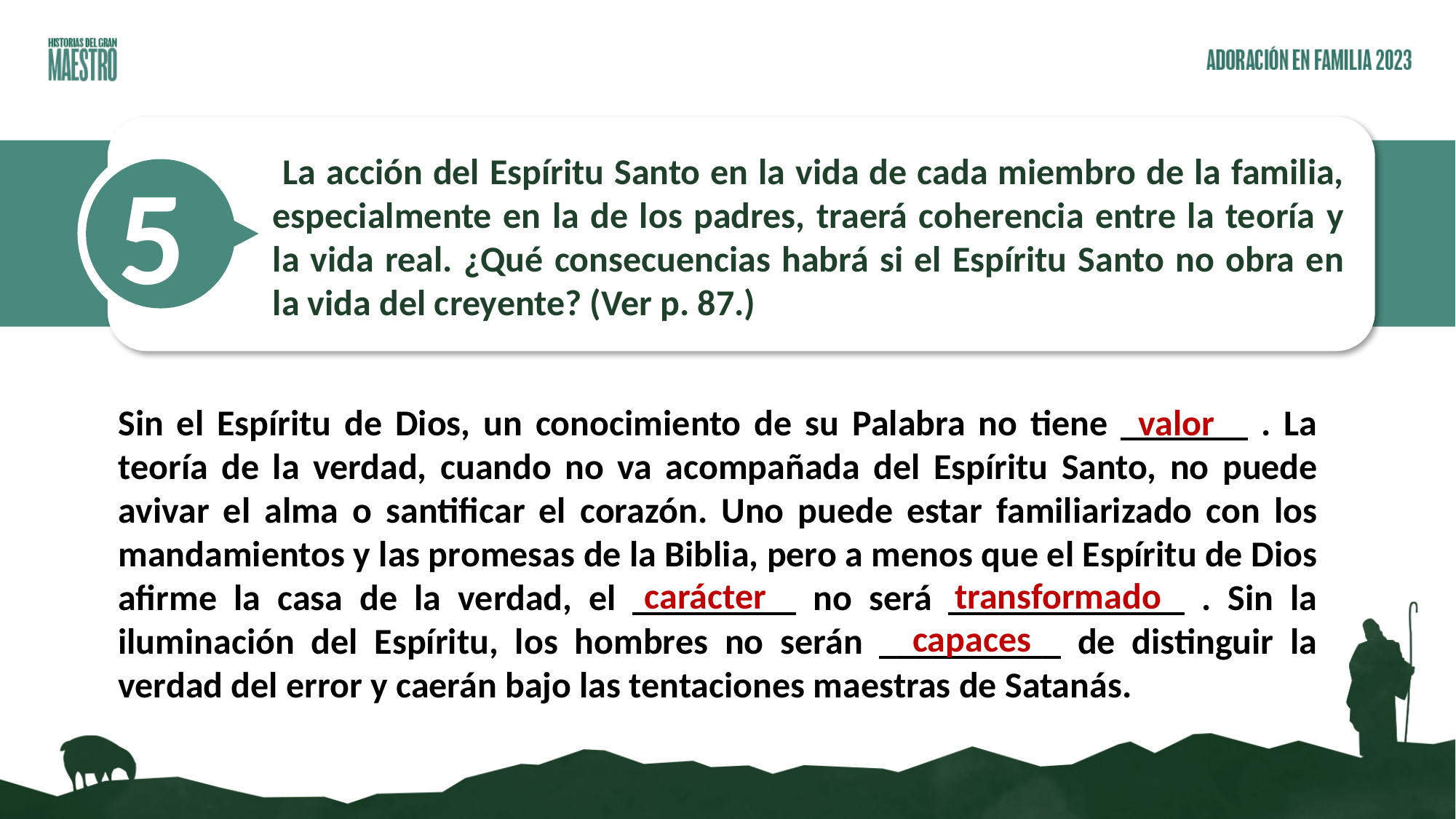

La acción del Espíritu Santo en la vida de cada miembro de la familia, especialmente en la de los padres, traerá coherencia entre la teoría y la vida real. ¿Qué consecuencias habrá si el Espíritu Santo no obra en la vida del creyente? (Ver p. 87.)
5
Sin el Espíritu de Dios, un conocimiento de su Palabra no tiene _______ . La teoría de la verdad, cuando no va acompañada del Espíritu Santo, no puede avivar el alma o santificar el corazón. Uno puede estar familiarizado con los mandamientos y las promesas de la Biblia, pero a menos que el Espíritu de Dios afirme la casa de la verdad, el _________ no será _____________ . Sin la iluminación del Espíritu, los hombres no serán __________ de distinguir la verdad del error y caerán bajo las tentaciones maestras de Satanás.
valor
carácter
transformado
capaces